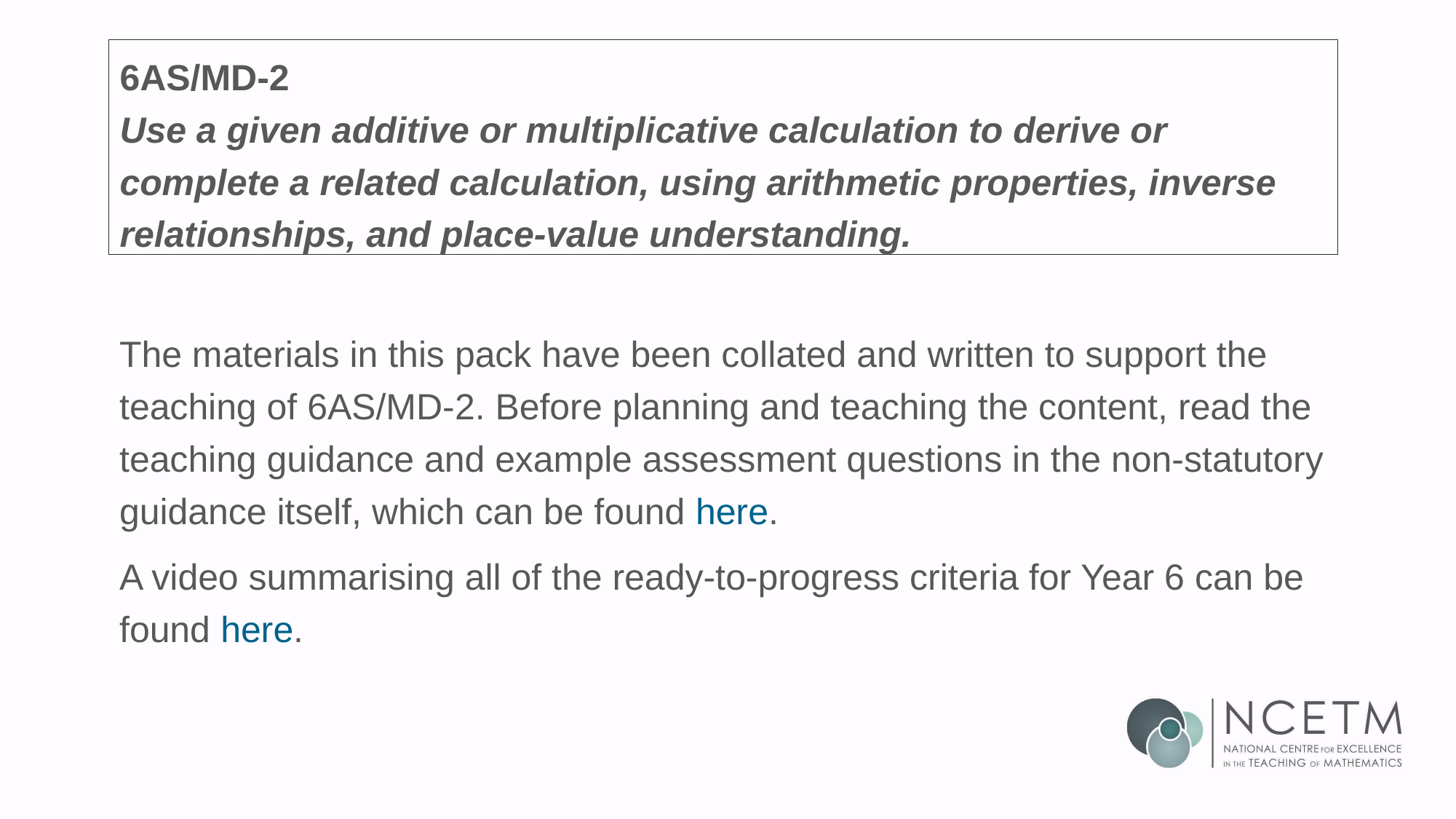

# 6AS/MD-2 Use a given additive or multiplicative calculation to derive or complete a related calculation, using arithmetic properties, inverse relationships, and place-value understanding.
The materials in this pack have been collated and written to support the teaching of 6AS/MD-2. Before planning and teaching the content, read the teaching guidance and example assessment questions in the non-statutory guidance itself, which can be found here.
A video summarising all of the ready-to-progress criteria for Year 6 can be found here.